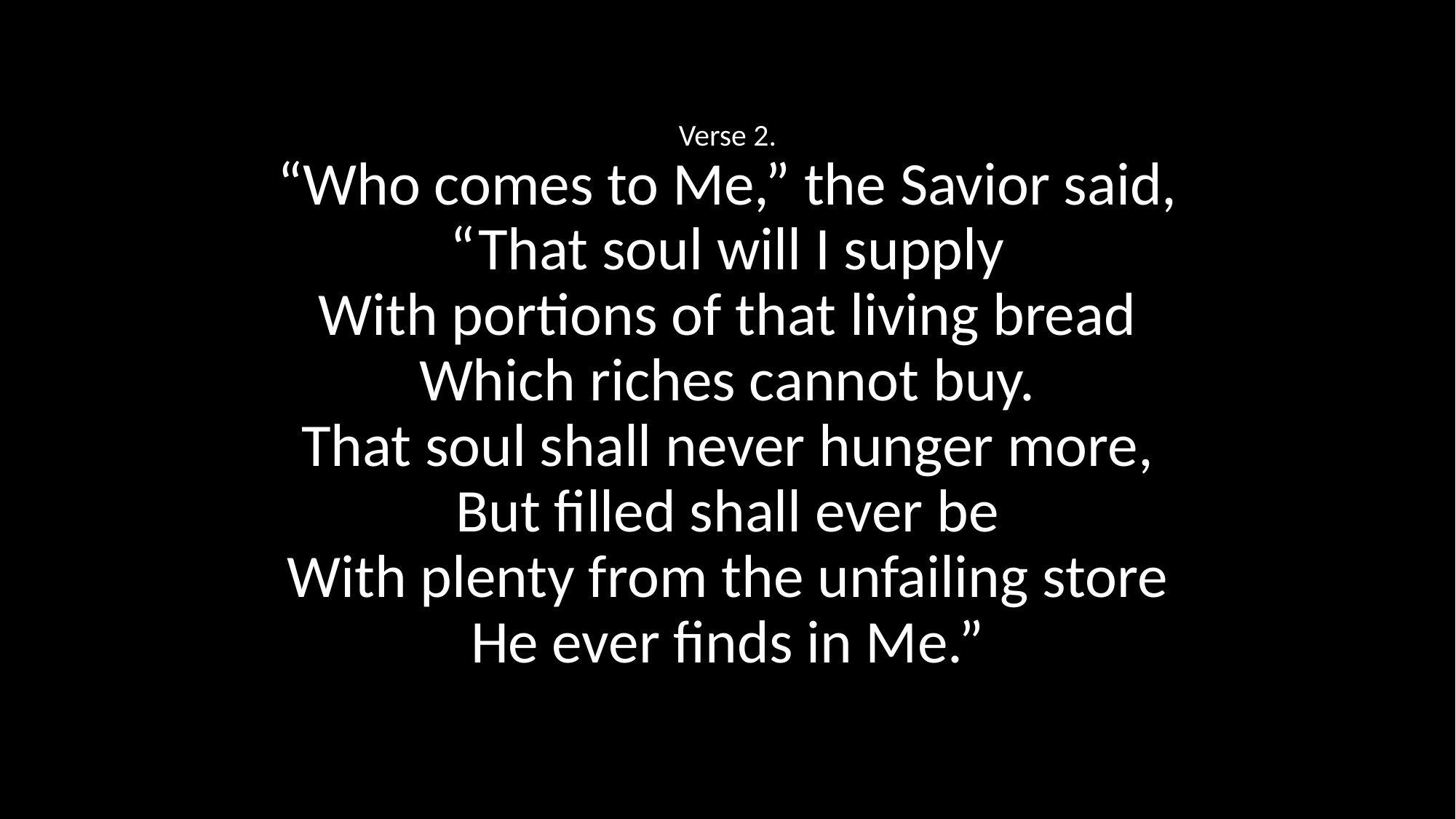

Verse 2.
“Who comes to Me,” the Savior said,
“That soul will I supply
With portions of that living bread
Which riches cannot buy.
That soul shall never hunger more,
But filled shall ever be
With plenty from the unfailing store
He ever finds in Me.”